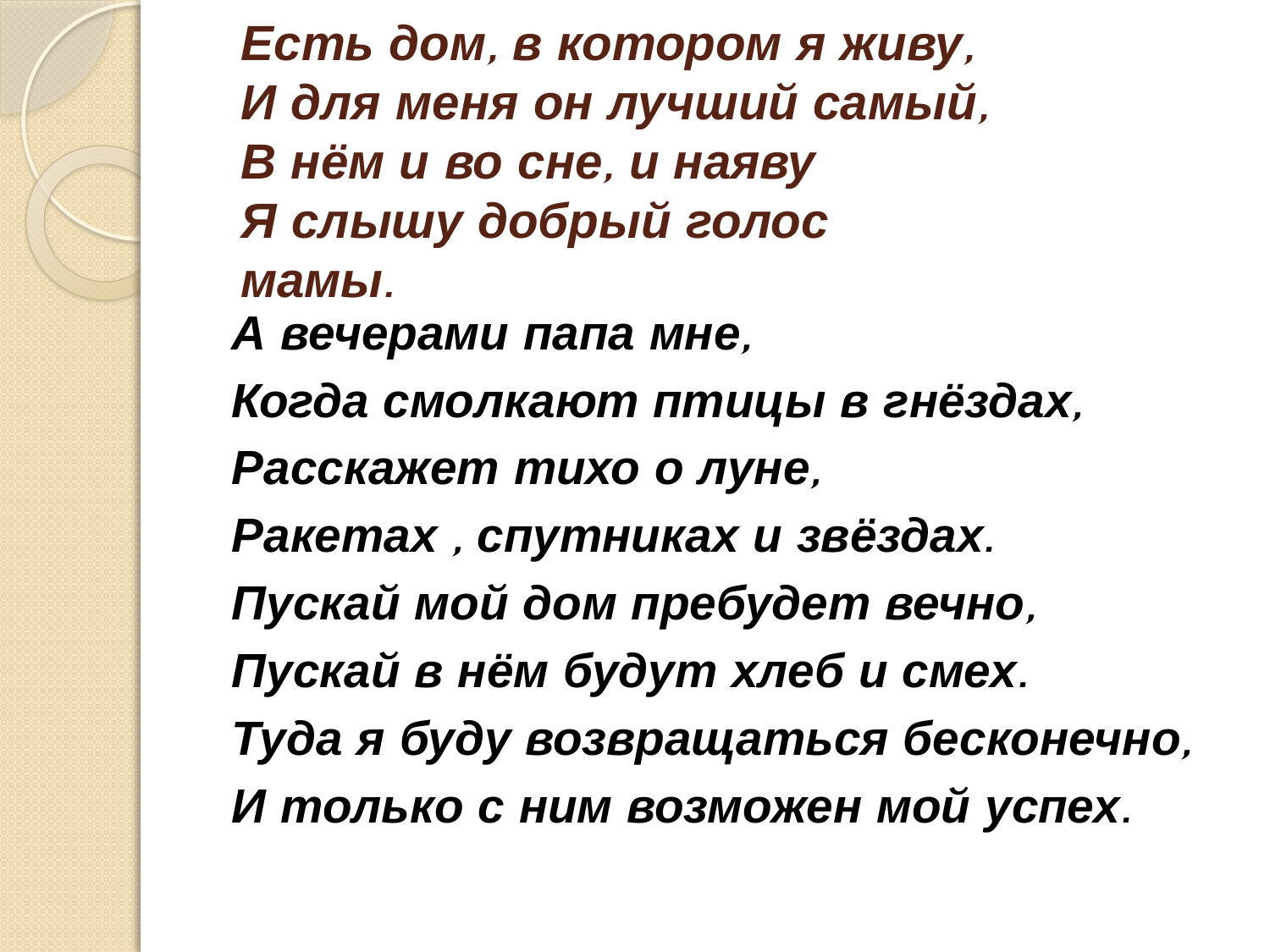

# Есть дом, в котором я живу, И для меня он лучший самый, В нём и во сне, и наяву Я слышу добрый голос мамы.

А вечерами папа мне,
Когда смолкают птицы в гнёздах,
Расскажет тихо о луне,
Ракетах , спутниках и звёздах.
Пускай мой дом пребудет вечно,
Пускай в нём будут хлеб и смех.
Туда я буду возвращаться бесконечно,
И только с ним возможен мой успех.